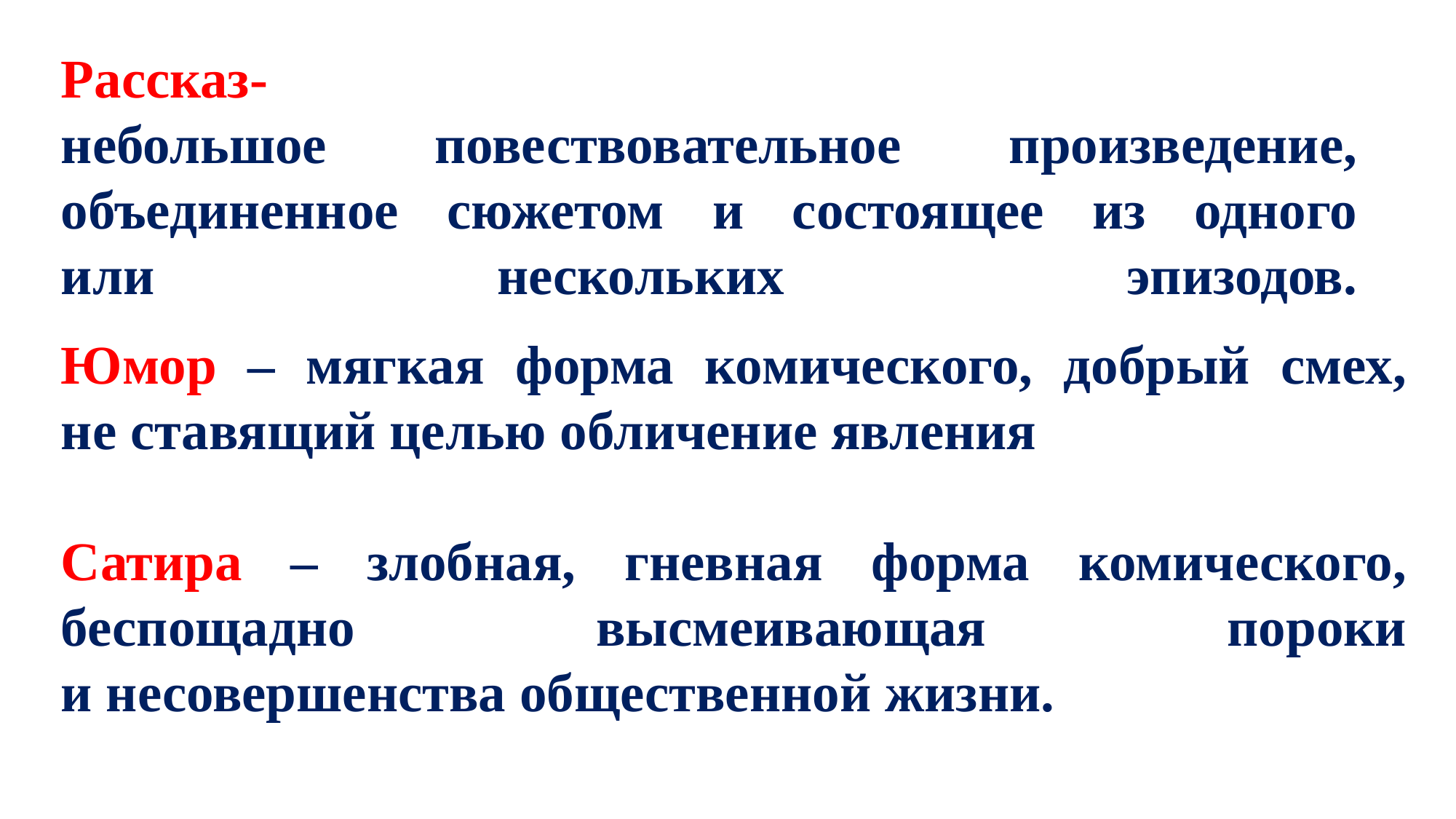

Рассказ-
небольшое повествовательное произведение,
объединенное сюжетом и состоящее из одного
или нескольких эпизодов.
Юмор – мягкая форма комического, добрый смех,
не ставящий целью обличение явления

Сатира – злобная, гневная форма комического,
беспощадно высмеивающая пороки
и несовершенства общественной жизни.